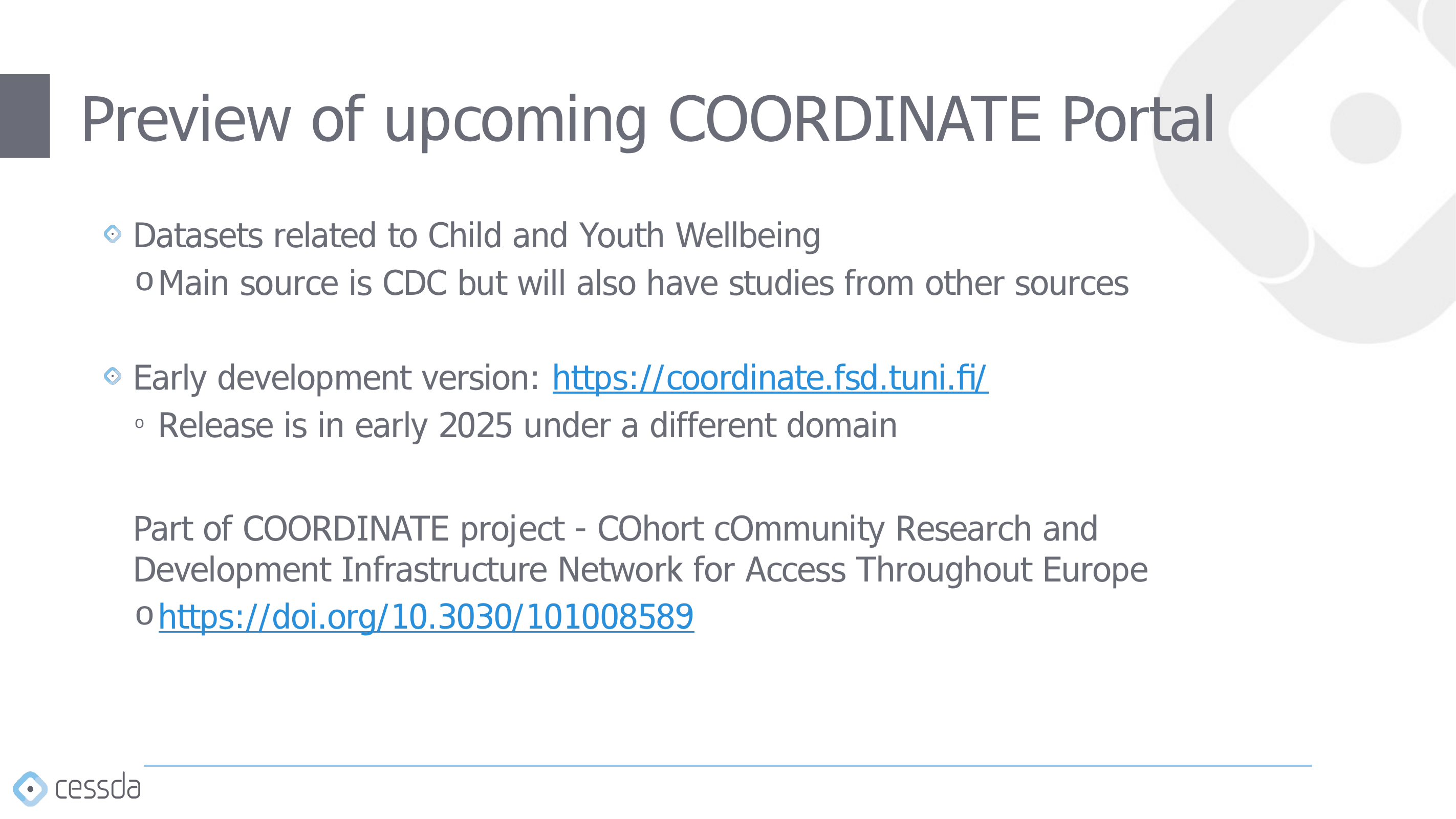

# Preview of upcoming COORDINATE Portal
Datasets related to Child and Youth Wellbeing
Main source is CDC but will also have studies from other sources

Early development version: https://coordinate.fsd.tuni.fi/
Release is in early 2025 under a different domain

Part of COORDINATE project - COhort cOmmunity Research and Development Infrastructure Network for Access Throughout Europe
https://doi.org/10.3030/101008589